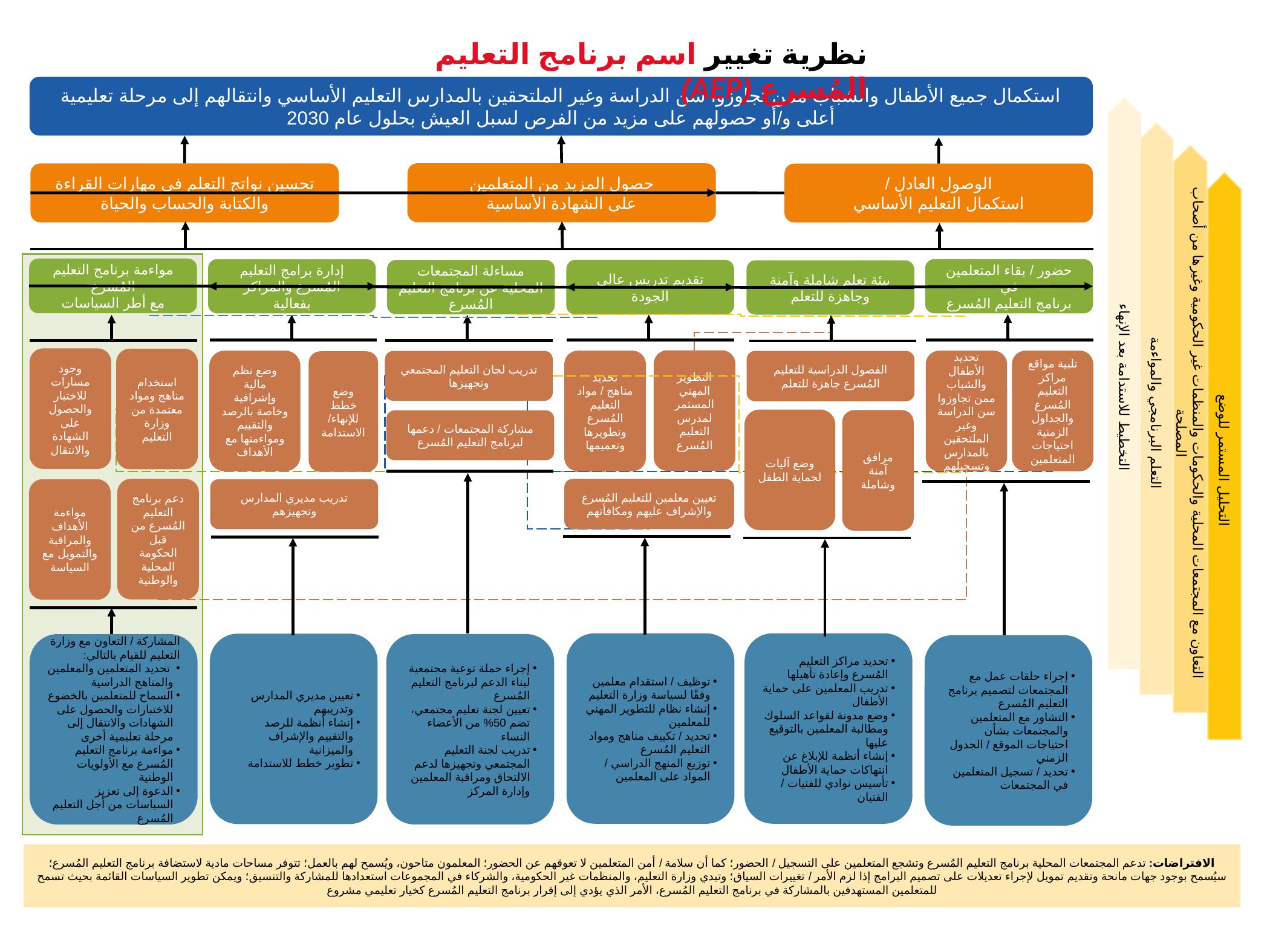

نظرية تغيير اسم برنامج التعليم المُسرع (AEP)
استكمال جميع الأطفال والشباب ممن تجاوزوا سن الدراسة وغير الملتحقين بالمدارس التعليم الأساسي وانتقالهم إلى مرحلة تعليمية أعلى و/أو حصولهم على مزيد من الفرص لسبل العيش بحلول عام 2030
حصول المزيد من المتعلمين
على الشهادة الأساسية
تحسين نواتج التعلم في مهارات القراءة والكتابة والحساب والحياة
الوصول العادل /
استكمال التعليم الأساسي

مواءمة برنامج التعليم المُسرع
مع أطر السياسات
حضور / بقاء المتعلمين في
برنامج التعليم المُسرع
إدارة برامج التعليم المُسرع والمراكز
بفعالية
تقديم تدريس عالي الجودة
مساءلة المجتمعات المحلية عن برنامج التعليم المُسرع
بيئة تعلم شاملة وآمنة وجاهزة للتعلم
وجود مسارات للاختبار والحصول على الشهادة والانتقال
استخدام مناهج ومواد معتمدة من وزارة التعليم
التطوير المهني المستمر لمدرس التعليم المُسرع
وضع نظم مالية وإشرافية وخاصة بالرصد والتقييم
ومواءمتها مع الأهداف
تحديد مناهج / مواد التعليم المُسرع وتطويرها وتعميمها
تحديد الأطفال والشباب ممن تجاوزوا سن الدراسة وغير الملتحقين بالمدارس وتسجيلهم
تلبية مواقع مراكز التعليم المُسرع والجداول الزمنية احتياجات المتعلمين
تدريب لجان التعليم المجتمعي وتجهيزها
الفصول الدراسية للتعليم المُسرع جاهزة للتعلم
وضع خطط للإنهاء/ الاستدامة
التخطيط للاستدامة بعد الإنهاء
التعلم البرنامجي والمواءمة
وضع آليات لحماية الطفل
مرافق آمنة وشاملة
مشاركة المجتمعات / دعمها لبرنامج التعليم المُسرع
التعاون مع المجتمعات المحلية والحكومات والمنظمات غير الحكومية وغيرها من أصحاب المصلحة
التحليل المستمر للوضع
تعيين معلمين للتعليم المُسرع والإشراف عليهم ومكافأتهم
دعم برنامج التعليم المُسرع من قبل الحكومة المحلية والوطنية
مواءمة الأهداف والمراقبة والتمويل مع السياسة
تدريب مديري المدارس وتجهيزهم
توظيف / استقدام معلمين وفقًا لسياسة وزارة التعليم
إنشاء نظام للتطوير المهني للمعلمين
تحديد / تكييف مناهج ومواد التعليم المُسرع
توزيع المنهج الدراسي / المواد على المعلمين
تحديد مراكز التعليم المُسرع وإعادة تأهيلها
تدريب المعلمين على حماية الأطفال
وضع مدونة لقواعد السلوك ومطالبة المعلمين بالتوقيع عليها
إنشاء أنظمة للإبلاغ عن انتهاكات حماية الأطفال
تأسيس نوادي للفتيات / الفتيان
تعيين مديري المدارس وتدريبهم
إنشاء أنظمة للرصد والتقييم والإشراف والميزانية
تطوير خطط للاستدامة
إجراء حملة توعية مجتمعية لبناء الدعم لبرنامج التعليم المُسرع
تعيين لجنة تعليم مجتمعي، تضم 50% من الأعضاء النساء
تدريب لجنة التعليم المجتمعي وتجهيزها لدعم الالتحاق ومراقبة المعلمين وإدارة المركز
المشاركة / التعاون مع وزارة التعليم للقيام بالتالي:
 تحديد المتعلمين والمعلمين والمناهج الدراسية
السماح للمتعلمين بالخضوع للاختبارات والحصول على الشهادات والانتقال إلى مرحلة تعليمية أخرى
مواءمة برنامج التعليم المُسرع مع الأولويات الوطنية
الدعوة إلى تعزيز السياسات من أجل التعليم المُسرع
إجراء حلقات عمل مع المجتمعات لتصميم برنامج التعليم المُسرع
التشاور مع المتعلمين والمجتمعات بشأن احتياجات الموقع / الجدول الزمني
تحديد / تسجيل المتعلمين في المجتمعات
الافتراضات: تدعم المجتمعات المحلية برنامج التعليم المُسرع وتشجع المتعلمين على التسجيل / الحضور؛ كما أن سلامة / أمن المتعلمين لا تعوقهم عن الحضور؛ المعلمون متاحون، ويُسمح لهم بالعمل؛ تتوفر مساحات مادية لاستضافة برنامج التعليم المُسرع؛ سيُسمح بوجود جهات مانحة وتقديم تمويل لإجراء تعديلات على تصميم البرامج إذا لزم الأمر / تغييرات السياق؛ وتبدي وزارة التعليم، والمنظمات غير الحكومية، والشركاء في المجموعات استعدادها للمشاركة والتنسيق؛ ويمكن تطوير السياسات القائمة بحيث تسمح للمتعلمين المستهدفين بالمشاركة في برنامج التعليم المُسرع، الأمر الذي يؤدي إلى إقرار برنامج التعليم المُسرع كخيار تعليمي مشروع